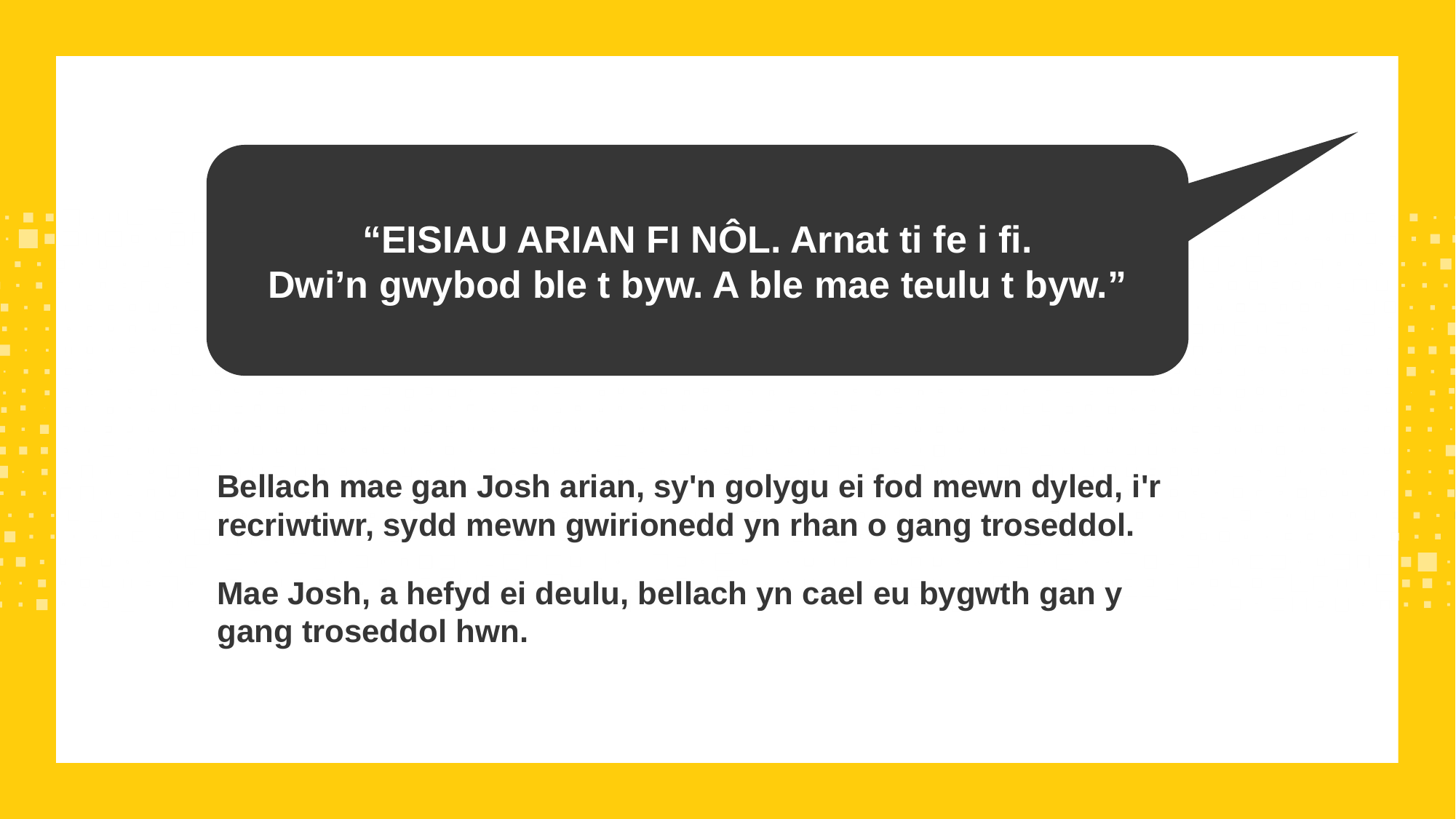

# Slide 14
“EISIAU ARIAN FI NÔL. Arnat ti fe i fi.
Dwi’n gwybod ble t byw. A ble mae teulu t byw.”
Bellach mae gan Josh arian, sy'n golygu ei fod mewn dyled, i'r recriwtiwr, sydd mewn gwirionedd yn rhan o gang troseddol.
Mae Josh, a hefyd ei deulu, bellach yn cael eu bygwth gan y gang troseddol hwn.